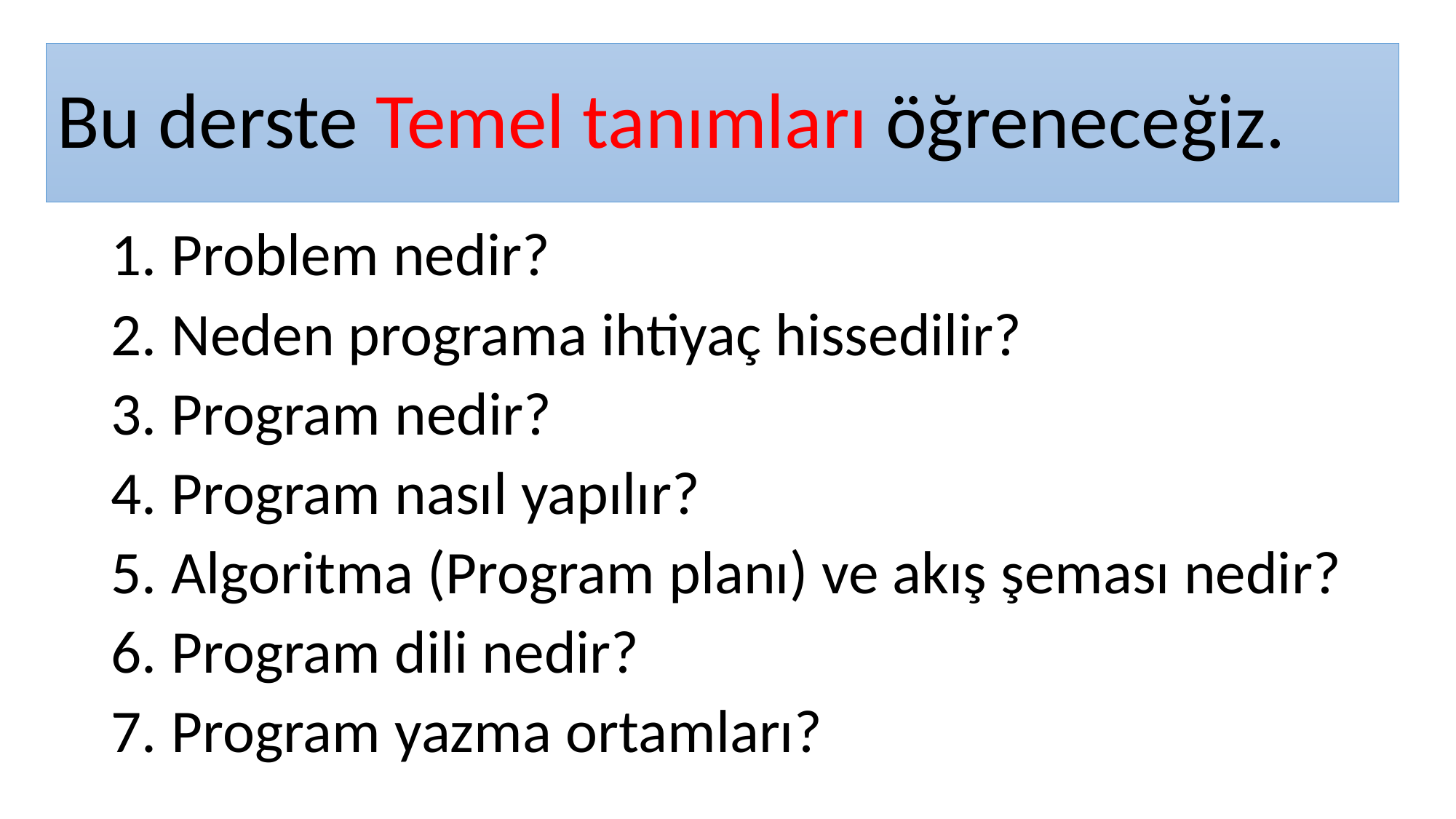

# Bu derste Temel tanımları öğreneceğiz.
Problem nedir?
Neden programa ihtiyaç hissedilir?
Program nedir?
Program nasıl yapılır?
Algoritma (Program planı) ve akış şeması nedir?
Program dili nedir?
Program yazma ortamları?